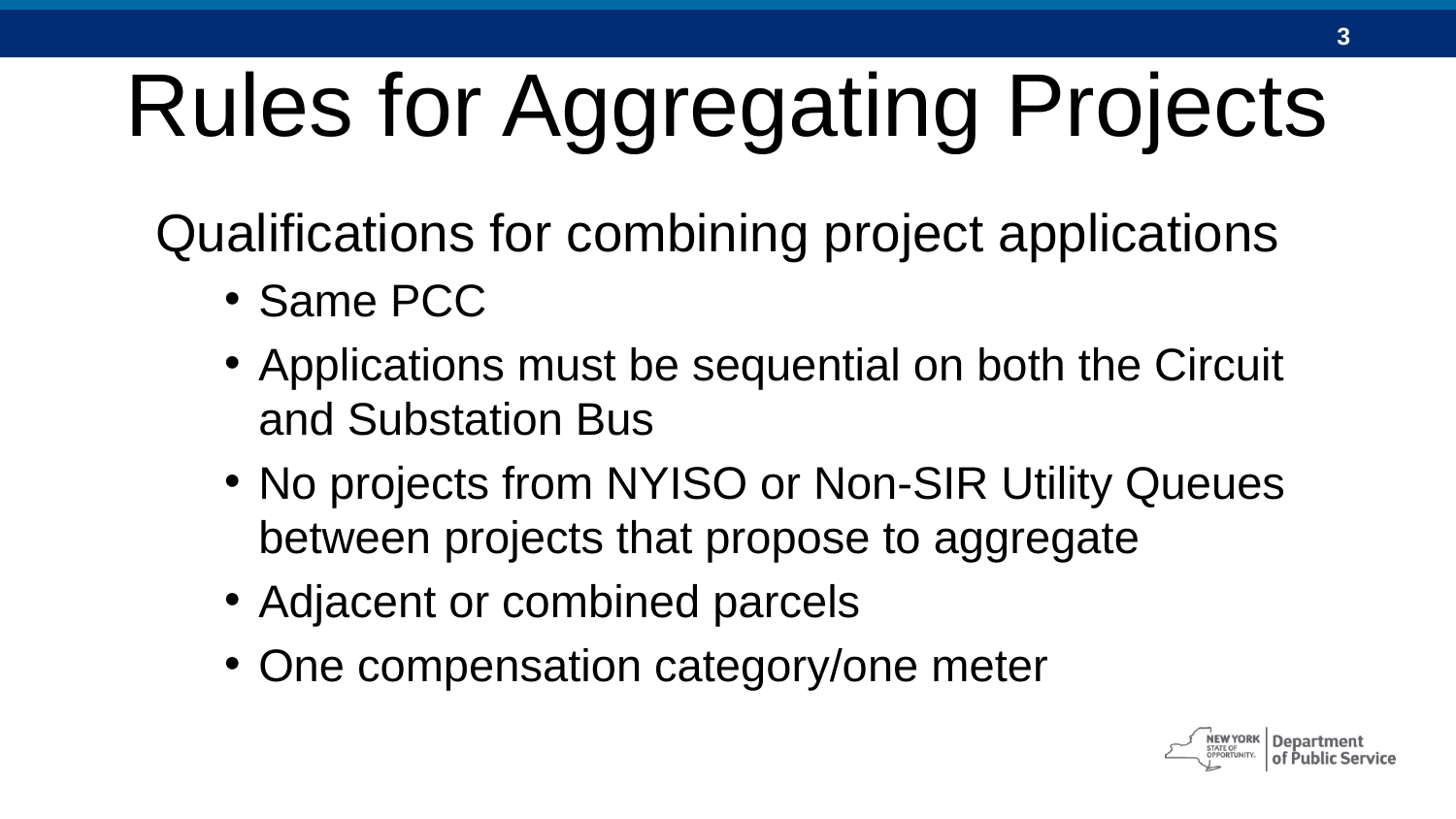

# Rules for Aggregating Projects
Qualifications for combining project applications
Same PCC
Applications must be sequential on both the Circuit and Substation Bus
No projects from NYISO or Non-SIR Utility Queues between projects that propose to aggregate
Adjacent or combined parcels
One compensation category/one meter